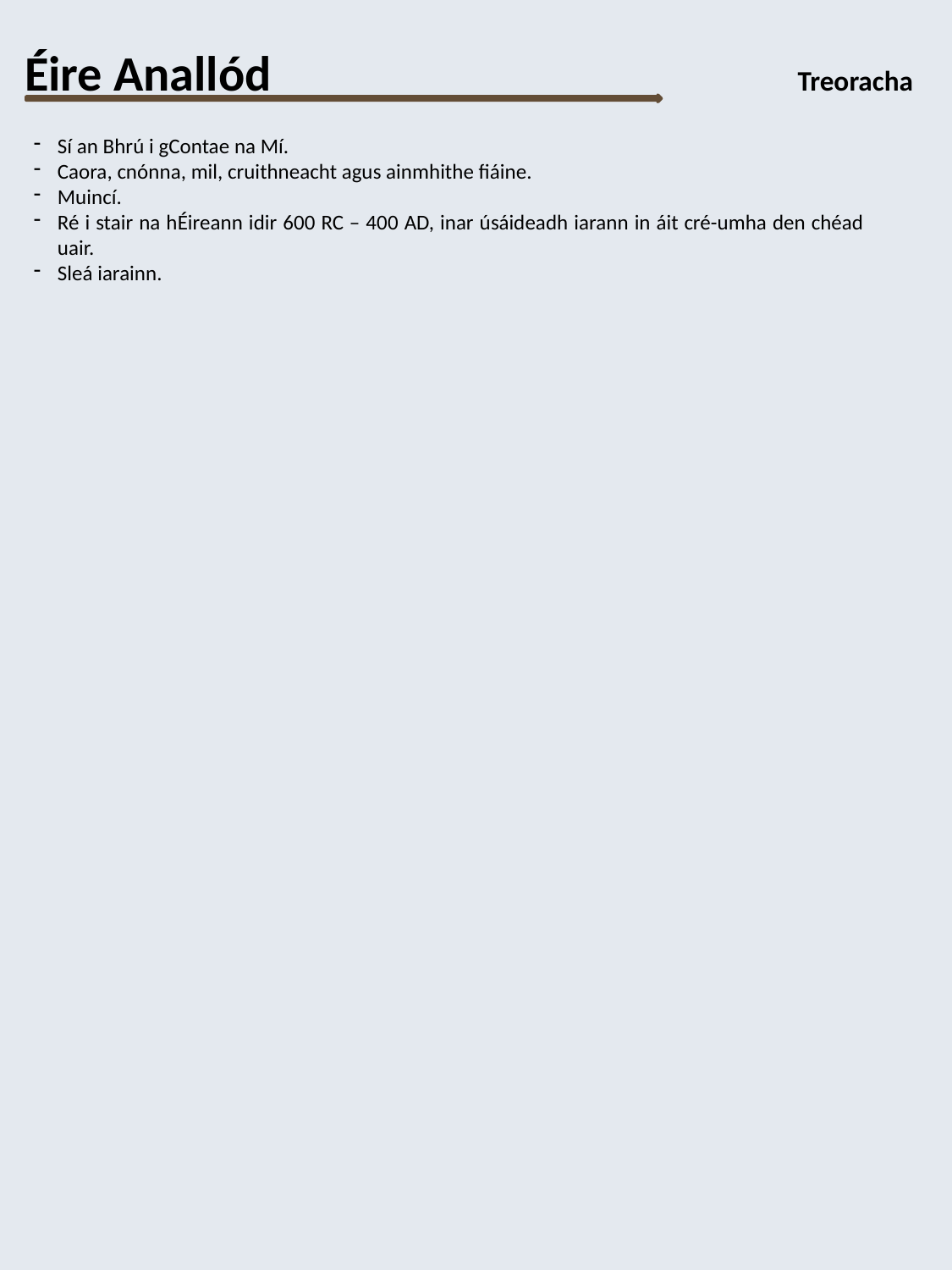

Éire Anallód					 Treoracha

Sí an Bhrú i gContae na Mí.
Caora, cnónna, mil, cruithneacht agus ainmhithe fiáine.
Muincí.
Ré i stair na hÉireann idir 600 RC – 400 AD, inar úsáideadh iarann in áit cré-umha den chéad uair.
Sleá iarainn.